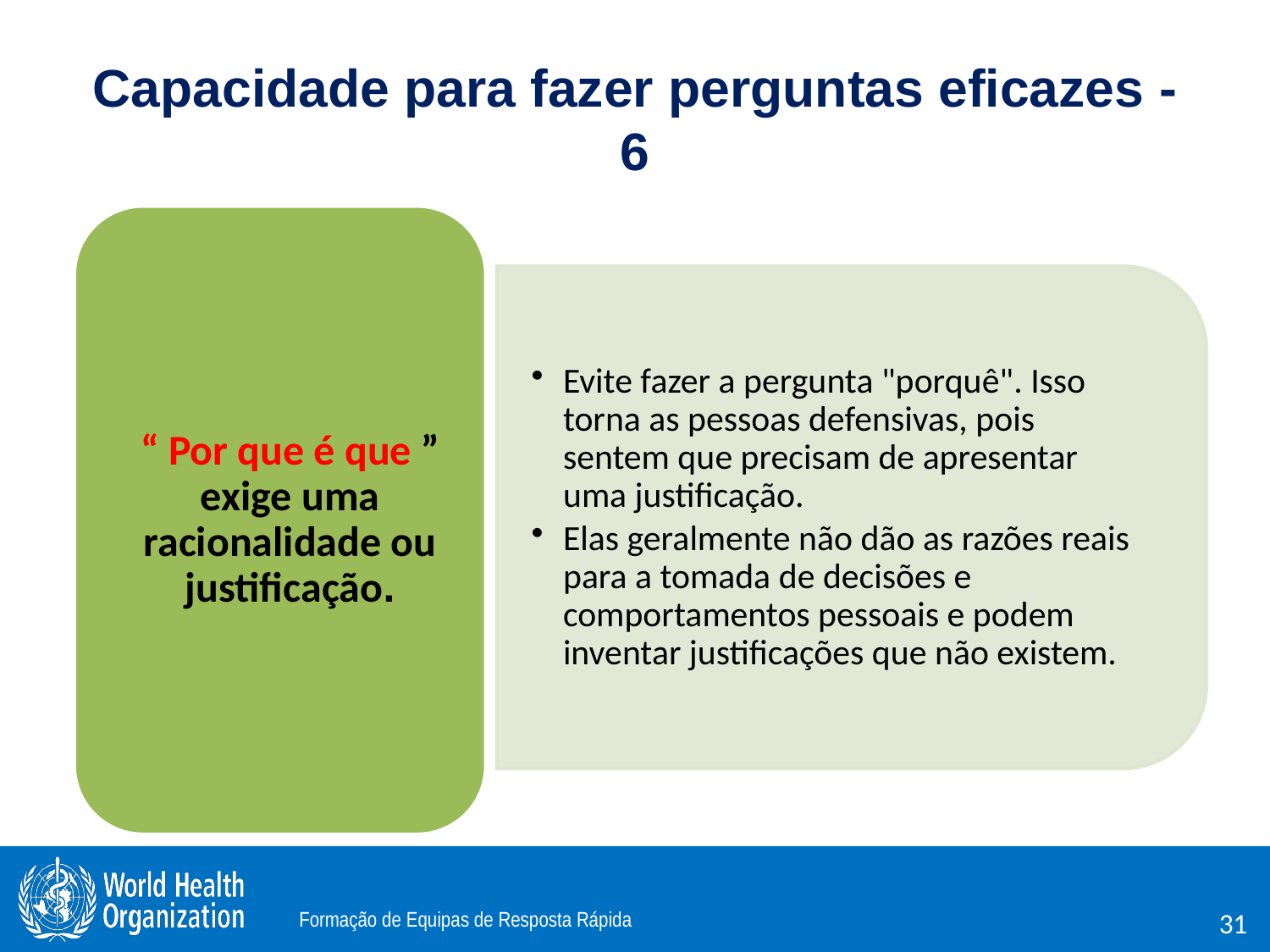

# Capacidade para fazer perguntas eficazes - 6
Evite fazer a pergunta "porquê". Isso torna as pessoas defensivas, pois sentem que precisam de apresentar uma justificação.
Elas geralmente não dão as razões reais para a tomada de decisões e comportamentos pessoais e podem inventar justificações que não existem.
“ Por que é que ” exige uma racionalidade ou justificação.